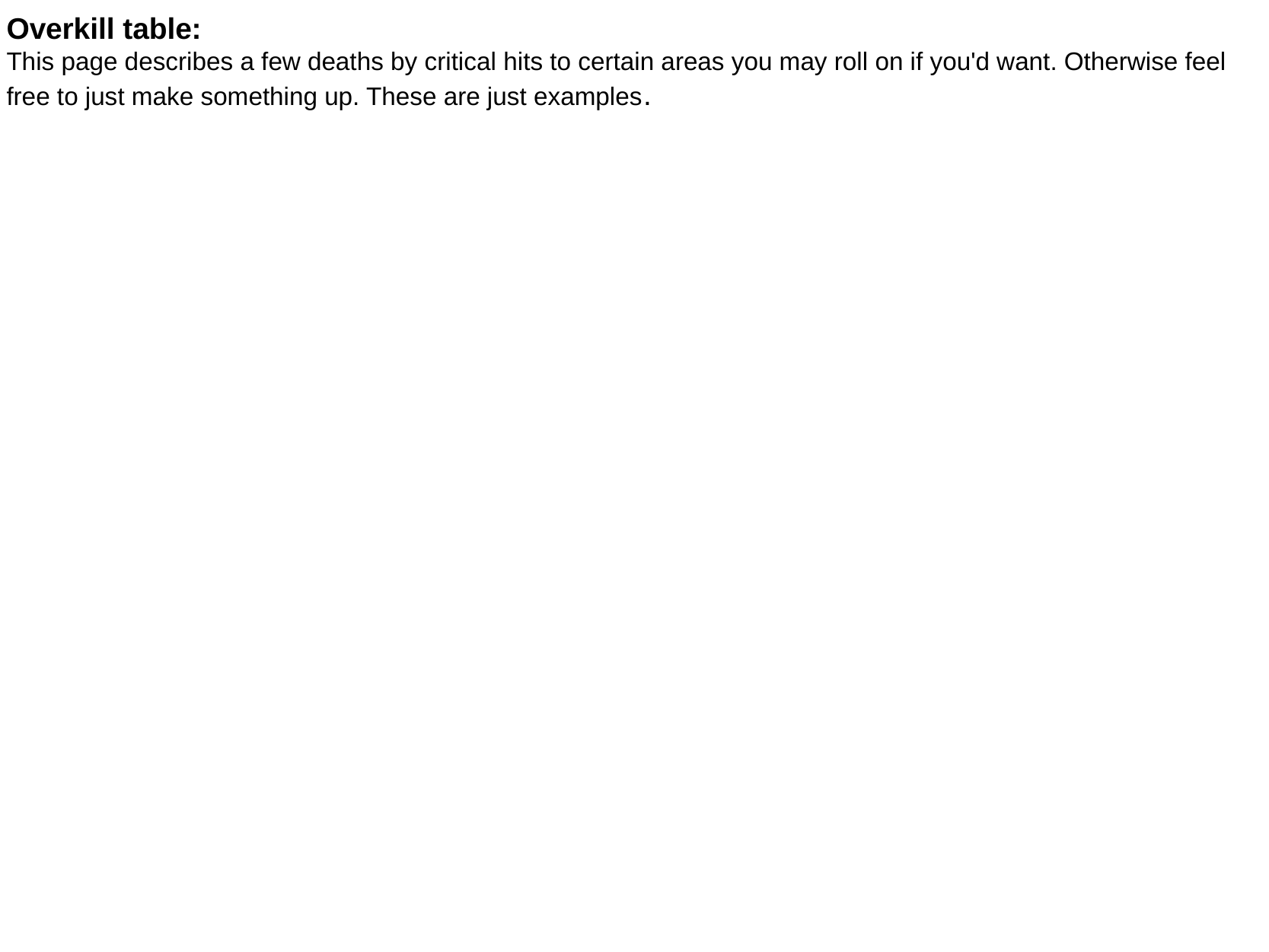

Overkill table:
This page describes a few deaths by critical hits to certain areas you may roll on if you'd want. Otherwise feel free to just make something up. These are just examples.